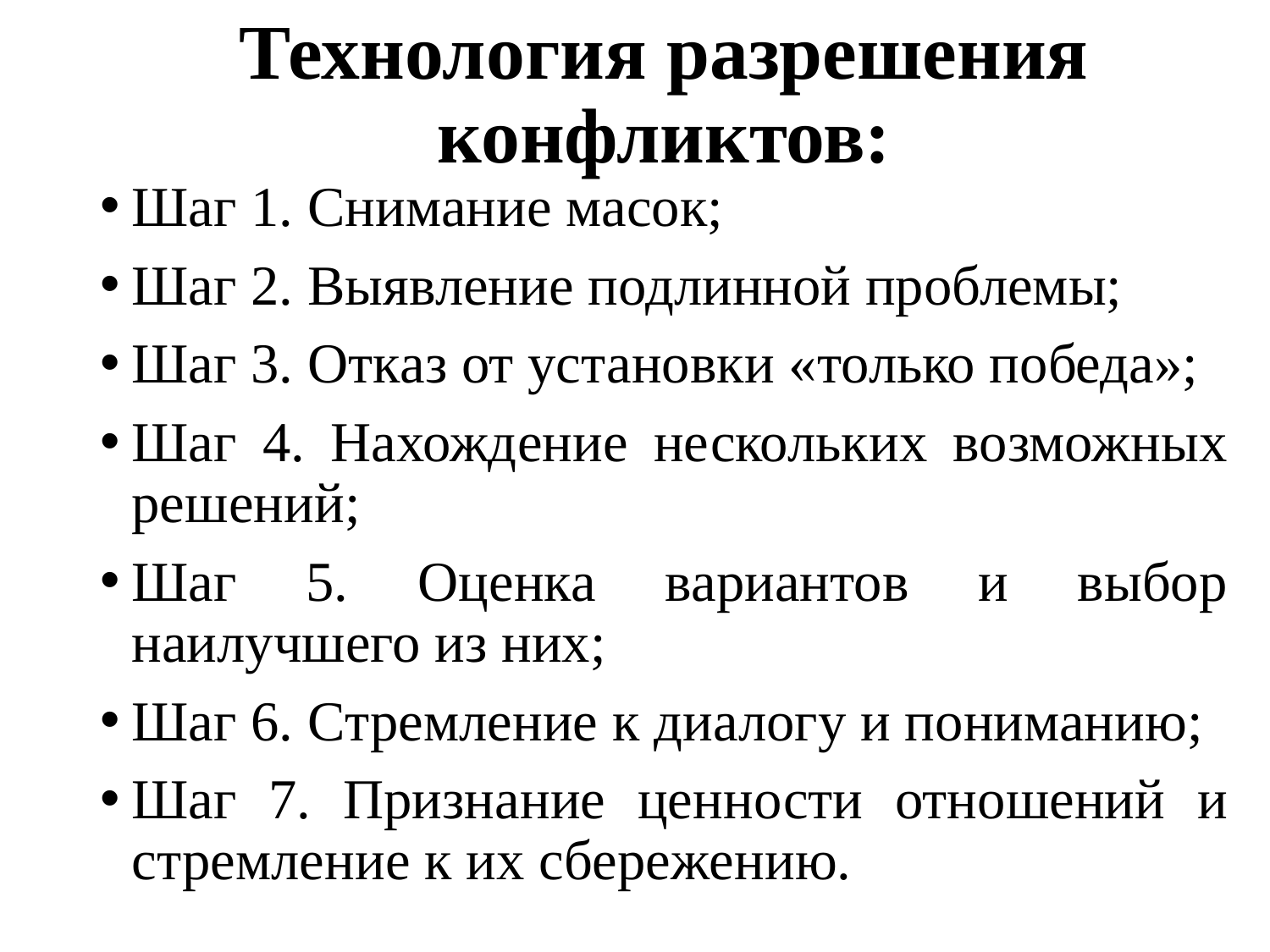

# Технология разрешения конфликтов:
Шаг 1. Снимание масок;
Шаг 2. Выявление подлинной проблемы;
Шаг 3. Отказ от установки «только победа»;
Шаг 4. Нахождение нескольких возможных решений;
Шаг 5. Оценка вариантов и выбор наилучшего из них;
Шаг 6. Стремление к диалогу и пониманию;
Шаг 7. Признание ценности отношений и стремление к их сбережению.